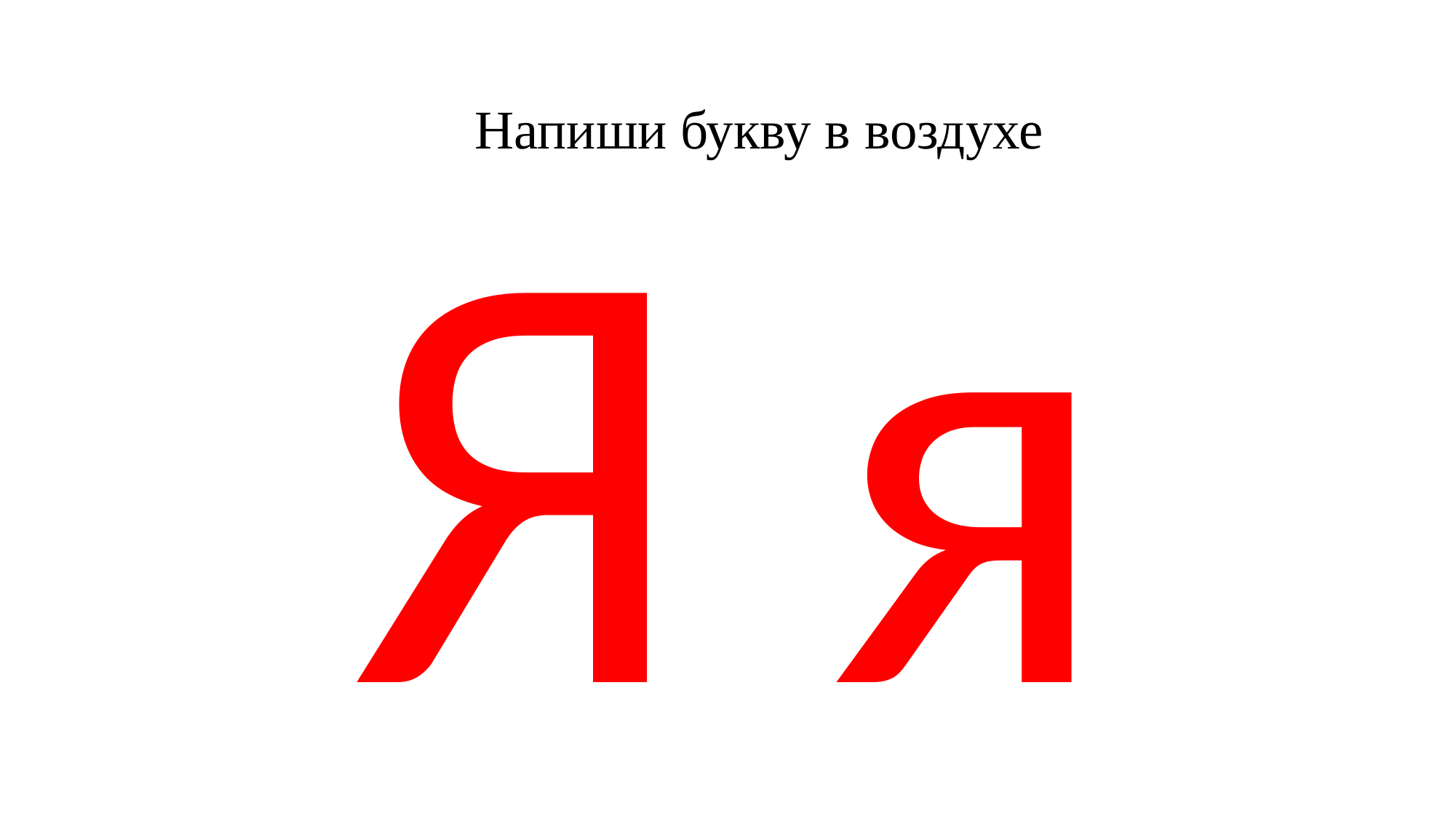

Напиши букву в воздухе
# Я я